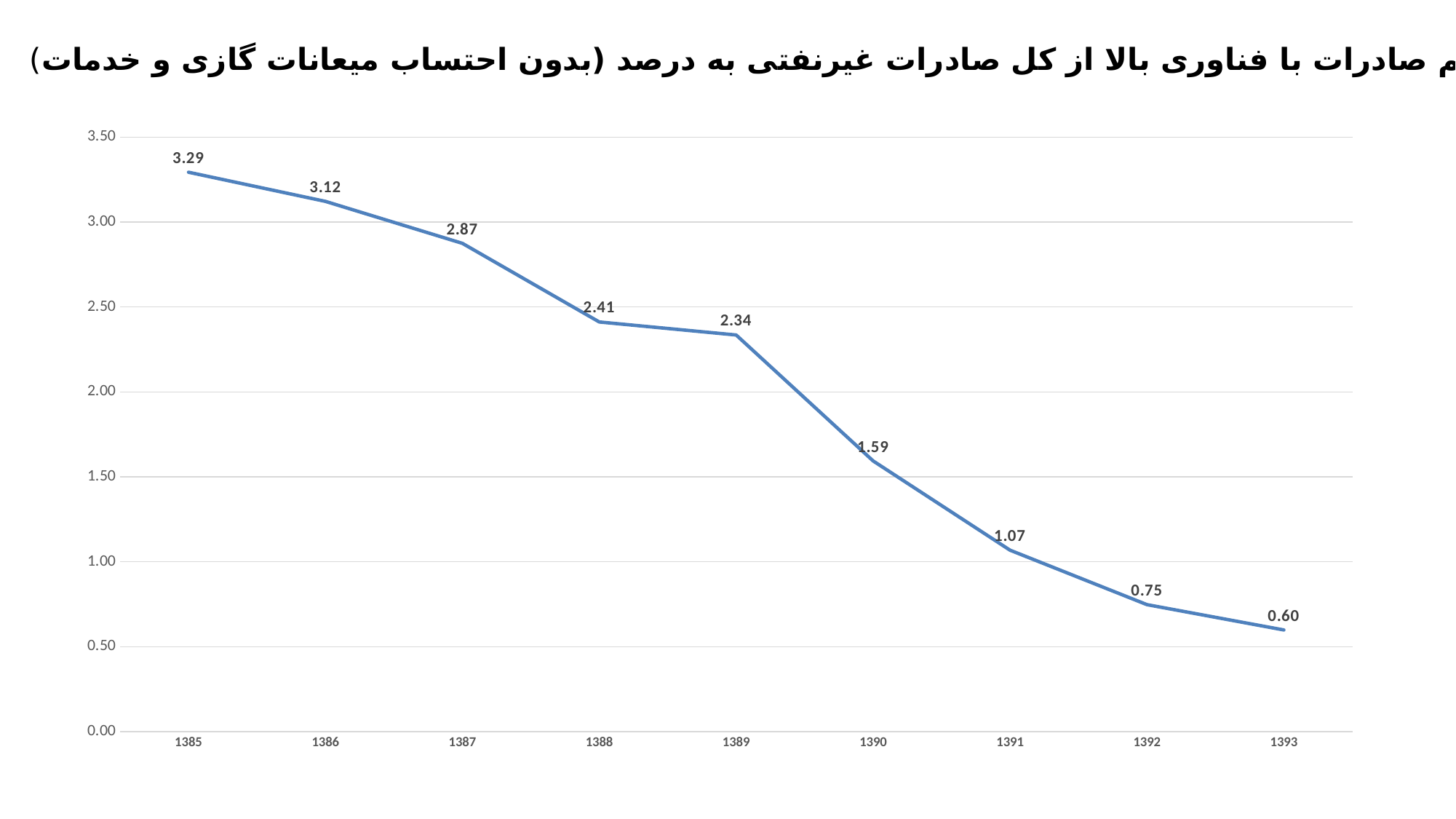

سهم صادرات با فناوری بالا از کل صادرات غیرنفتی به درصد (بدون احتساب میعانات گازی و خدمات)

### Chart

| Category |  |
|---|---|
| 1385 | 3.2930676309917675 |
| 1386 | 3.1217345872518285 |
| 1387 | 2.874597719958545 |
| 1388 | 2.411950116486227 |
| 1389 | 2.335216572504708 |
| 1390 | 1.5938257732568455 |
| 1391 | 1.068566340160285 |
| 1392 | 0.7479716024340771 |
| 1393 | 0.599097250718096 |